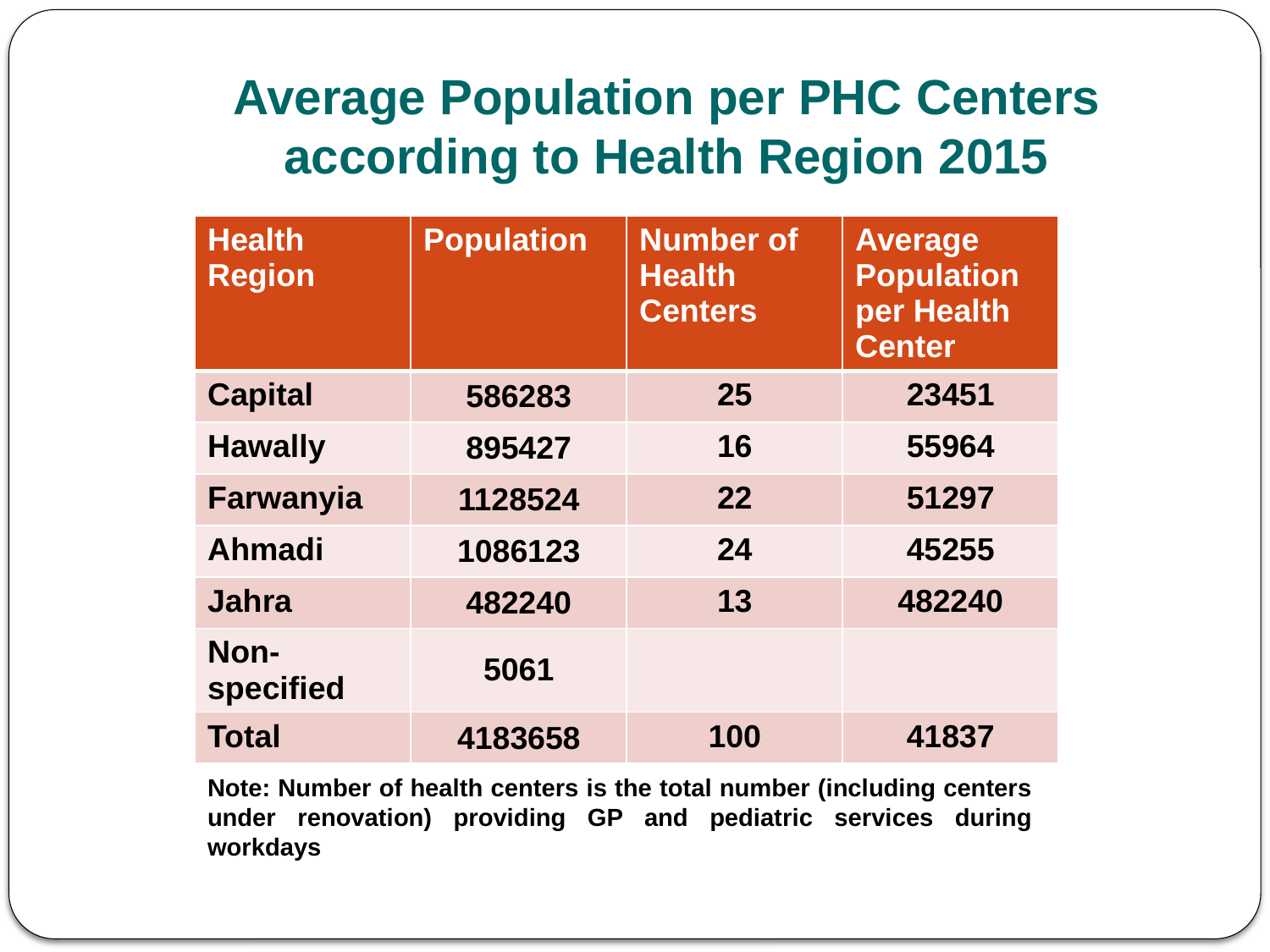

# Average Population per PHC Centers according to Health Region 2015
| Health Region | Population | Number of Health Centers | Average Population per Health Center |
| --- | --- | --- | --- |
| Capital | 586283 | 25 | 23451 |
| Hawally | 895427 | 16 | 55964 |
| Farwanyia | 1128524 | 22 | 51297 |
| Ahmadi | 1086123 | 24 | 45255 |
| Jahra | 482240 | 13 | 482240 |
| Non-specified | 5061 |  |  |
| Total | 4183658 | 100 | 41837 |
Note: Number of health centers is the total number (including centers under renovation) providing GP and pediatric services during workdays